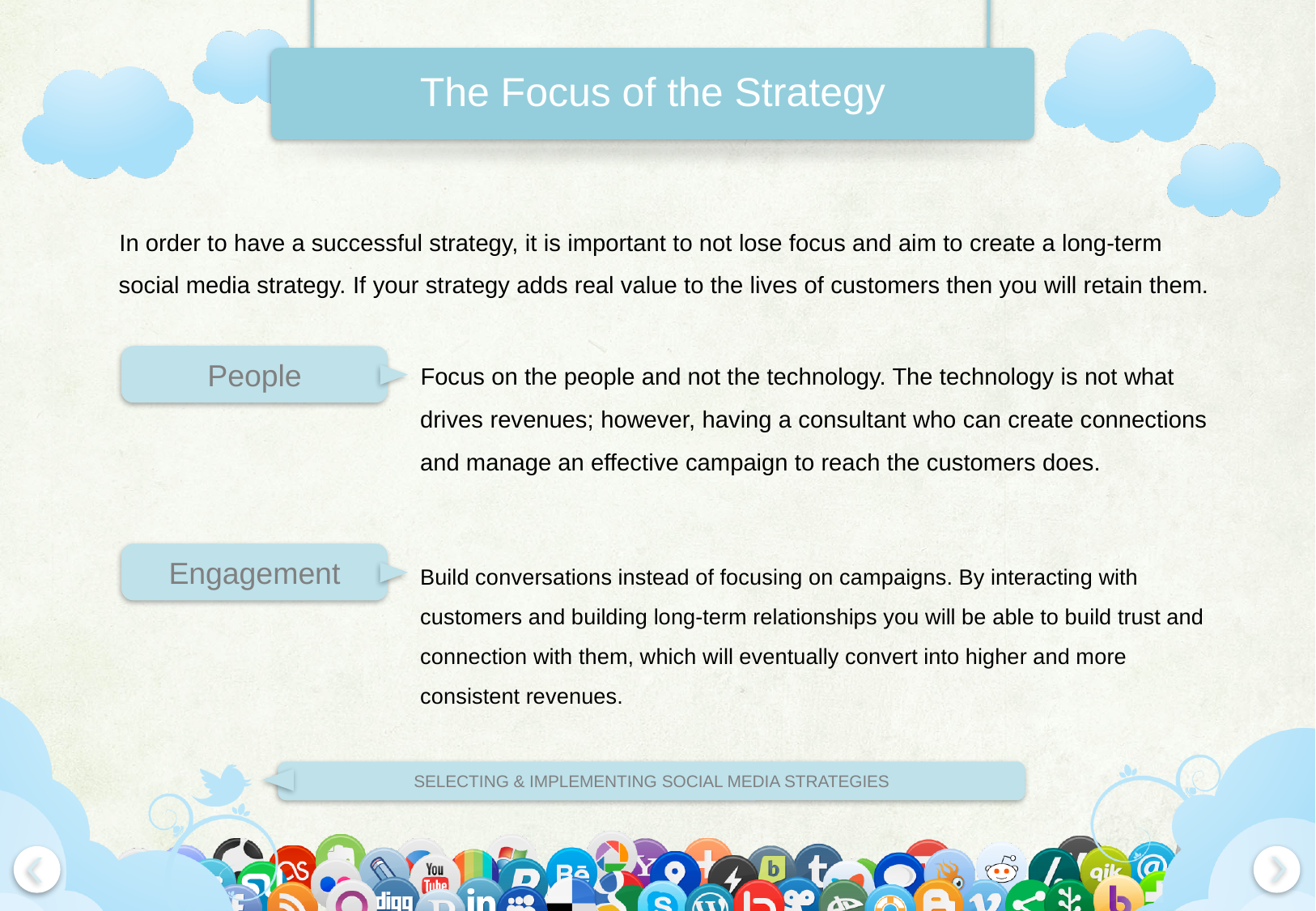

# The Focus of the Strategy
In order to have a successful strategy, it is important to not lose focus and aim to create a long-term social media strategy. If your strategy adds real value to the lives of customers then you will retain them.

Focus on the people and not the technology. The technology is not what drives revenues; however, having a consultant who can create connections and manage an effective campaign to reach the customers does.
People

Engagement

Build conversations instead of focusing on campaigns. By interacting with customers and building long-term relationships you will be able to build trust and connection with them, which will eventually convert into higher and more consistent revenues.